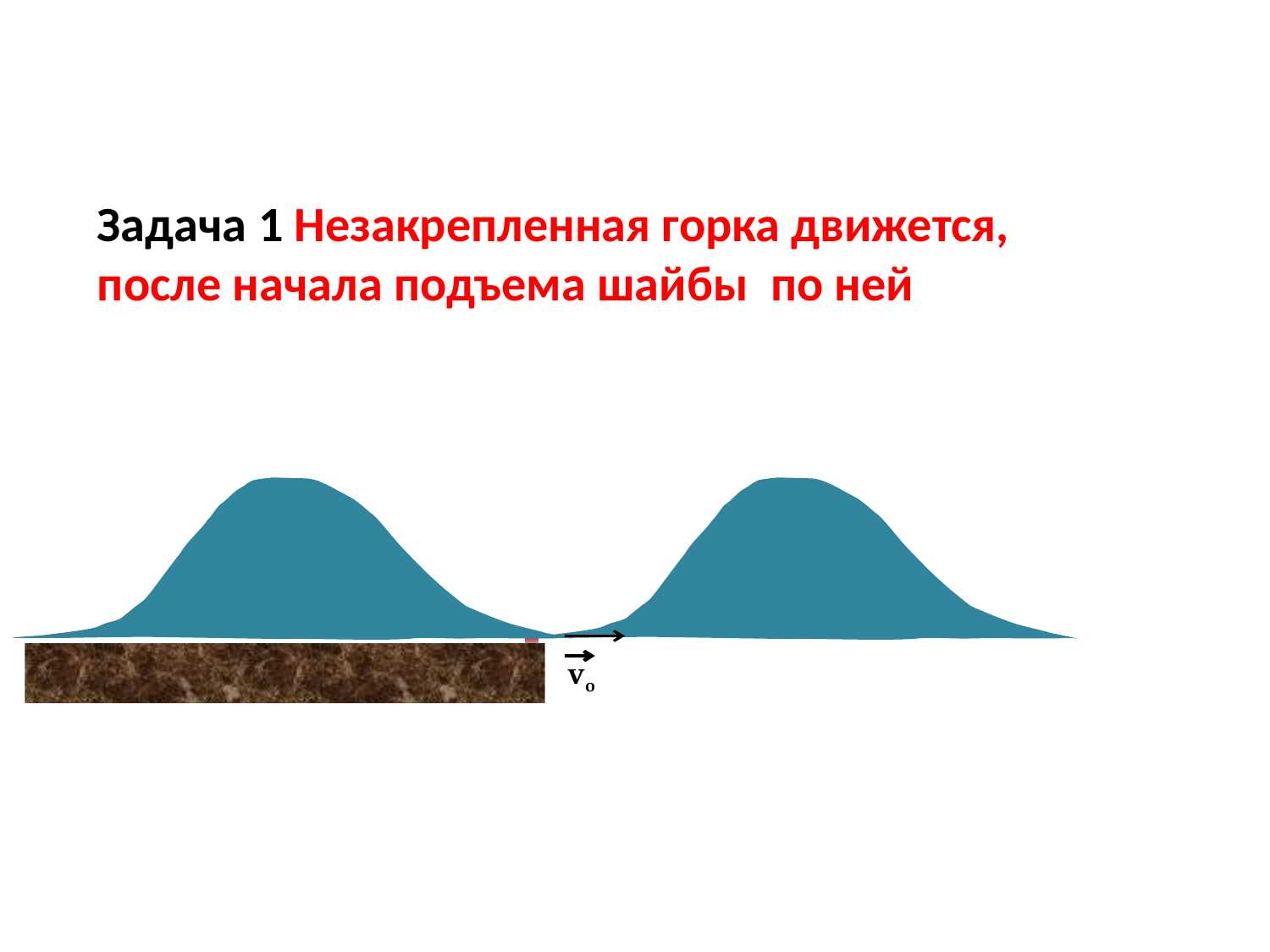

Задача 1 Незакрепленная горка движется, после начала подъема шайбы  по ней

vo